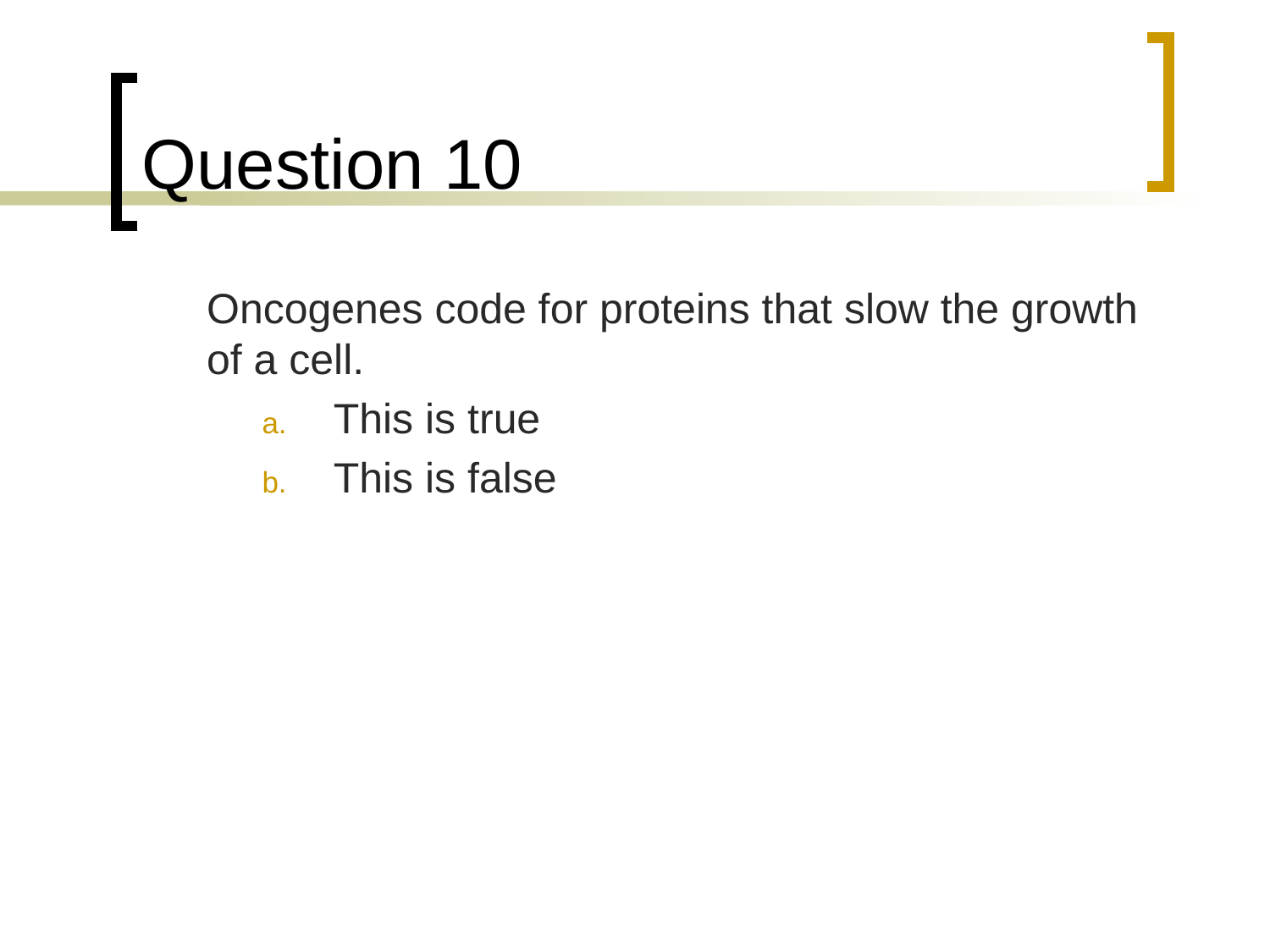

# Question 10
	Oncogenes code for proteins that slow the growth of a cell.
This is true
This is false